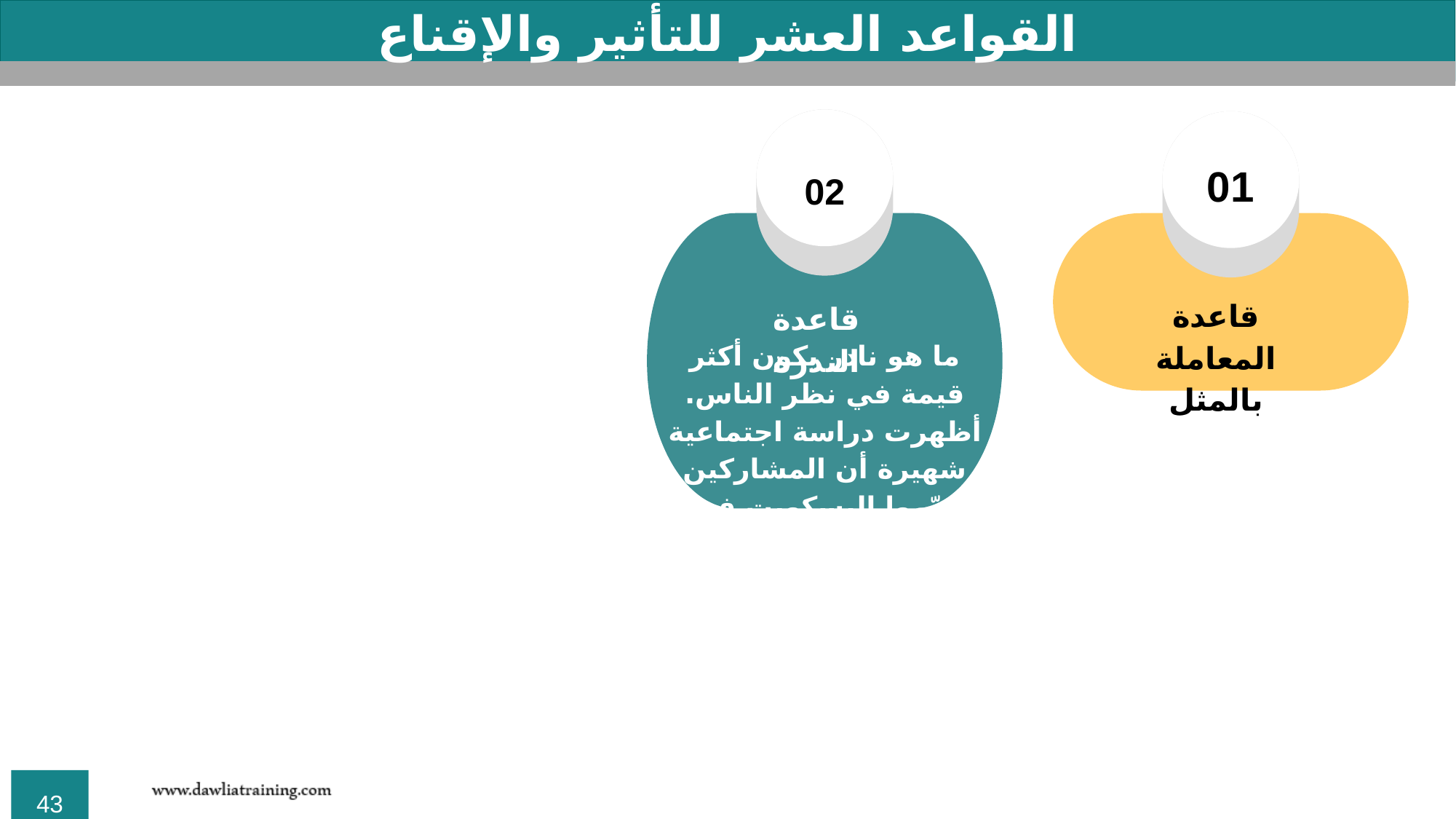

القواعد العشر للتأثير والإقناع

01
02

قاعدة المعاملة بالمثل
قاعدة الندرة
ما هو نادر يكون أكثر قيمة في نظر الناس. أظهرت دراسة اجتماعية شهيرة أن المشاركين قيّموا البسكويت في وعاء شبه فارغ بشكل أعلى من نفس البسكويت في وعاء ممتلئ.